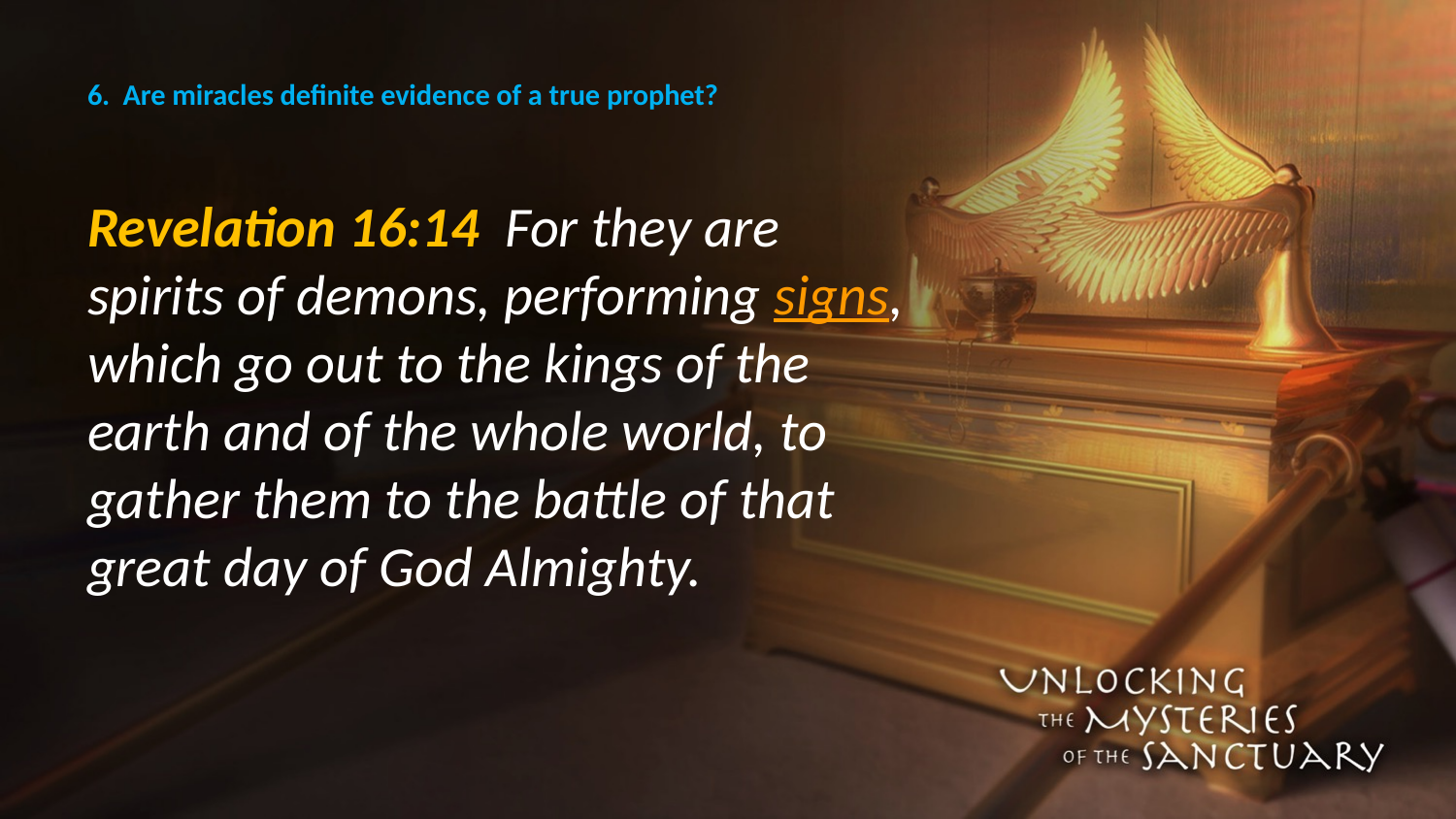

# 6.  Are miracles definite evidence of a true prophet?

Revelation 16:14  For they are spirits of demons, performing signs, which go out to the kings of the earth and of the whole world, to gather them to the battle of that great day of God Almighty.